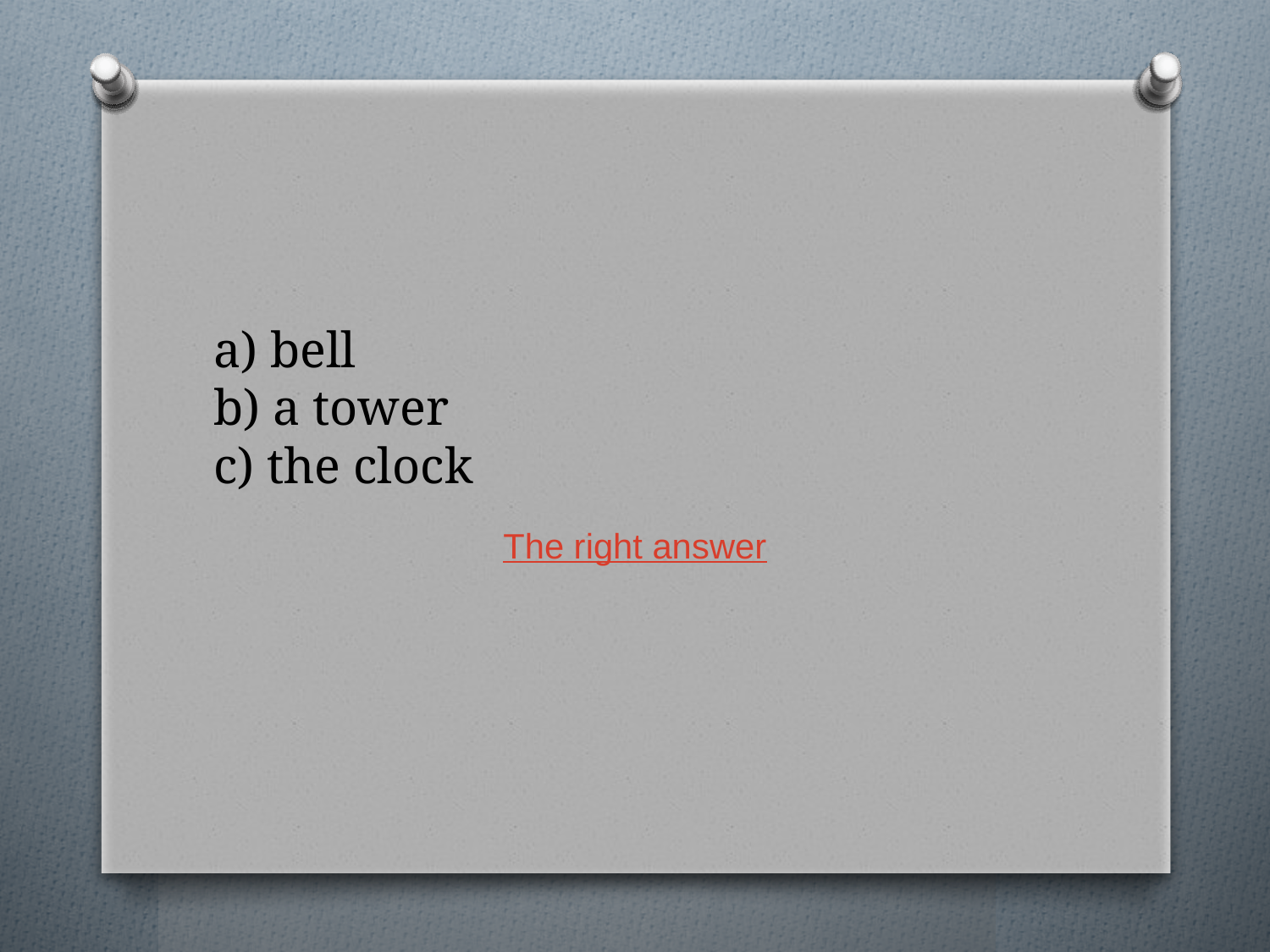

# a) bell b) a tower c) the clock
The right answer